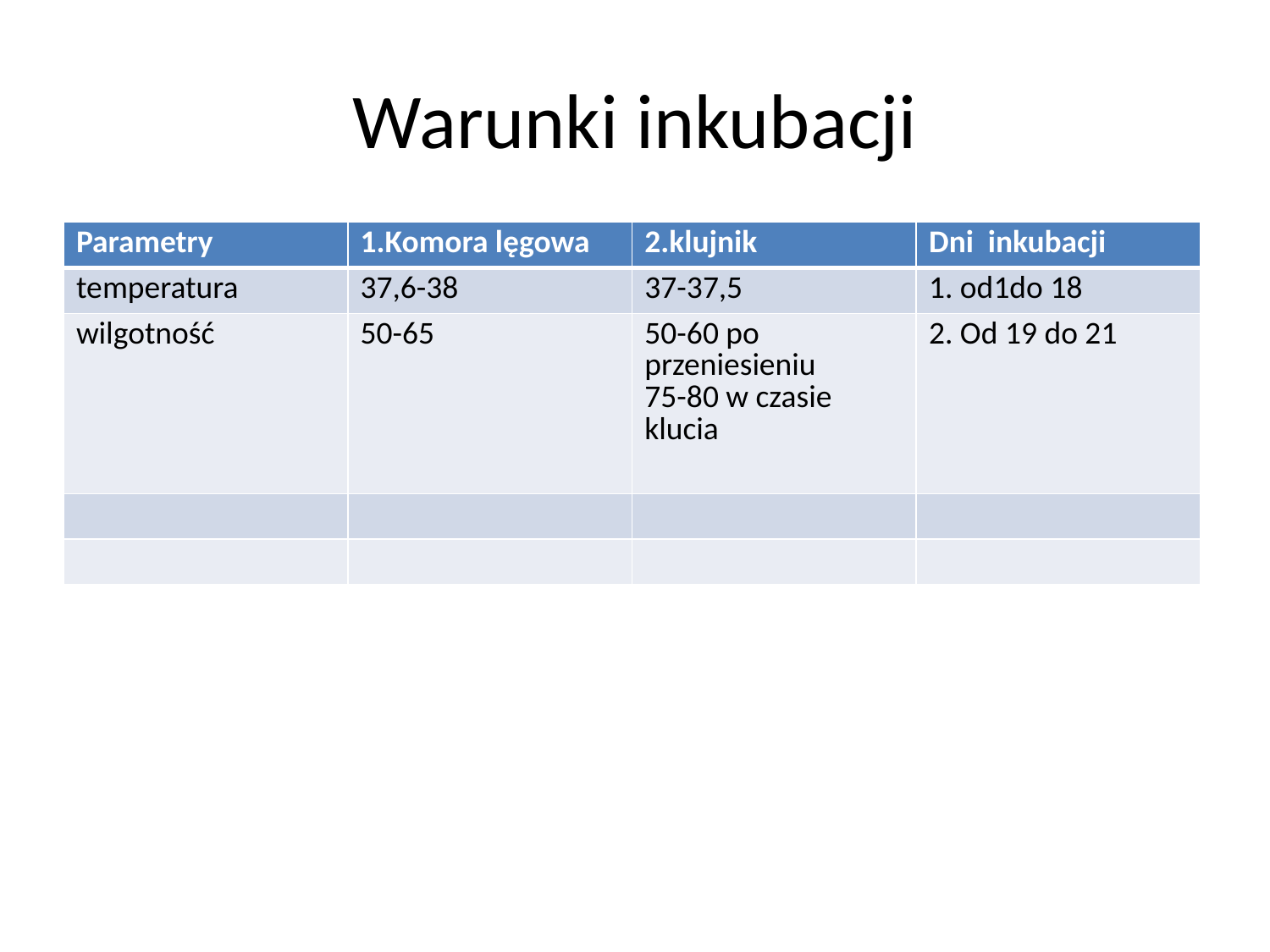

# Warunki inkubacji
| Parametry | 1.Komora lęgowa | 2.klujnik | Dni inkubacji |
| --- | --- | --- | --- |
| temperatura | 37,6-38 | 37-37,5 | 1. od1do 18 |
| wilgotność | 50-65 | 50-60 po przeniesieniu 75-80 w czasie klucia | 2. Od 19 do 21 |
|  |  |  |  |
|  |  |  |  |